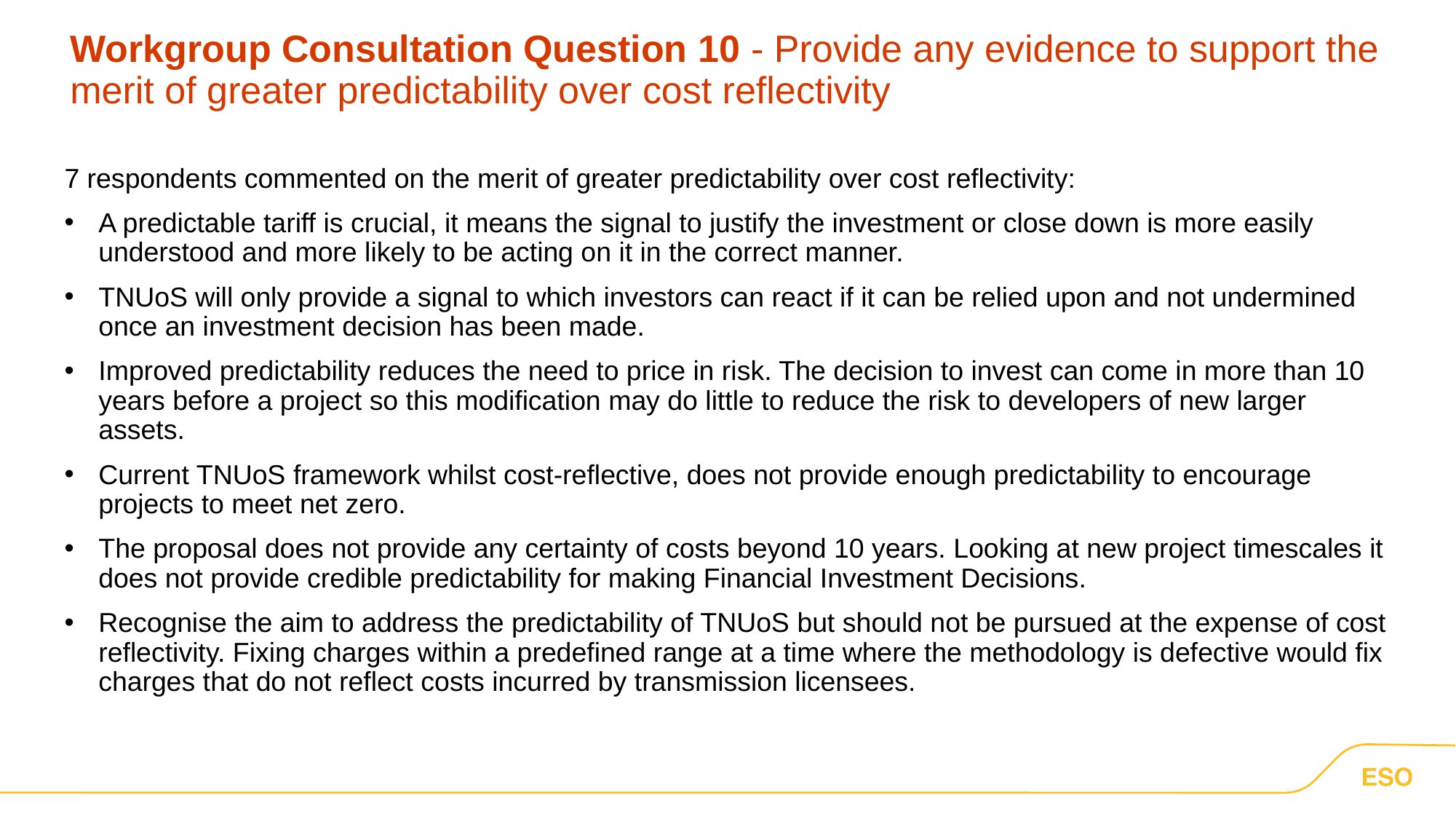

# Workgroup Consultation Question 10 - Provide any evidence to support the merit of greater predictability over cost reflectivity
7 respondents commented on the merit of greater predictability over cost reflectivity:
A predictable tariff is crucial, it means the signal to justify the investment or close down is more easily understood and more likely to be acting on it in the correct manner.
TNUoS will only provide a signal to which investors can react if it can be relied upon and not undermined once an investment decision has been made.
Improved predictability reduces the need to price in risk. The decision to invest can come in more than 10 years before a project so this modification may do little to reduce the risk to developers of new larger assets.
Current TNUoS framework whilst cost-reflective, does not provide enough predictability to encourage projects to meet net zero.
The proposal does not provide any certainty of costs beyond 10 years. Looking at new project timescales it does not provide credible predictability for making Financial Investment Decisions.
Recognise the aim to address the predictability of TNUoS but should not be pursued at the expense of cost reflectivity. Fixing charges within a predefined range at a time where the methodology is defective would fix charges that do not reflect costs incurred by transmission licensees.